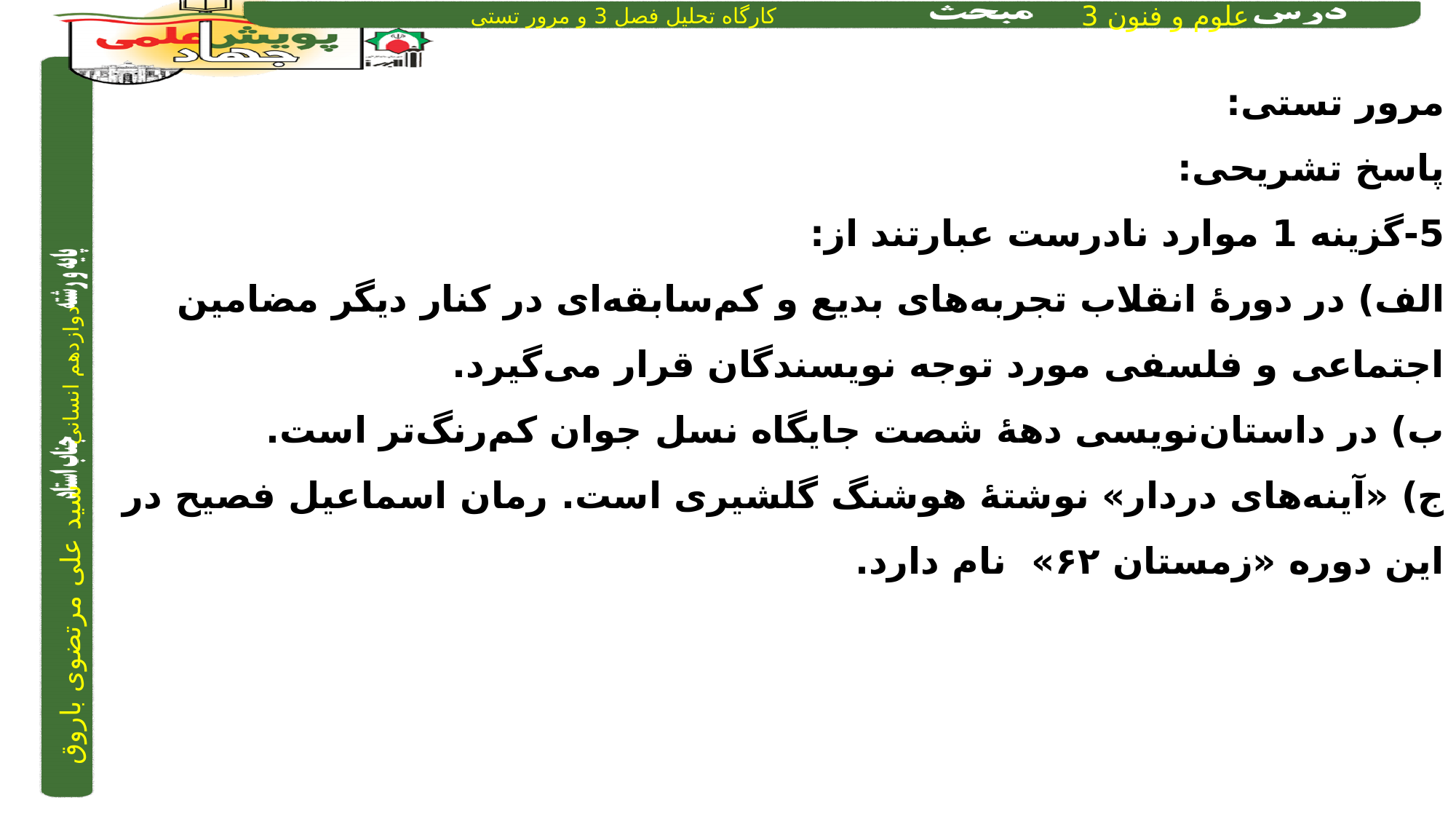

مرور تستی:
پاسخ تشریحی:
5-گزینه 1 موارد نادرست عبارتند از:
الف) در دورۀ انقلاب تجربه‌های بدیع و کم‌سابقه‌ای در کنار دیگر مضامین اجتماعی و فلسفی مورد توجه نویسندگان قرار می‌گیرد.
ب) در داستان‌نویسی دهۀ شصت جایگاه نسل جوان کم‌رنگ‌تر است.
ج) «آینه‌های دردار» نوشتۀ هوشنگ گلشیری است. رمان اسماعیل فصیح در این دوره «زمستان ۶۲»  نام دارد.